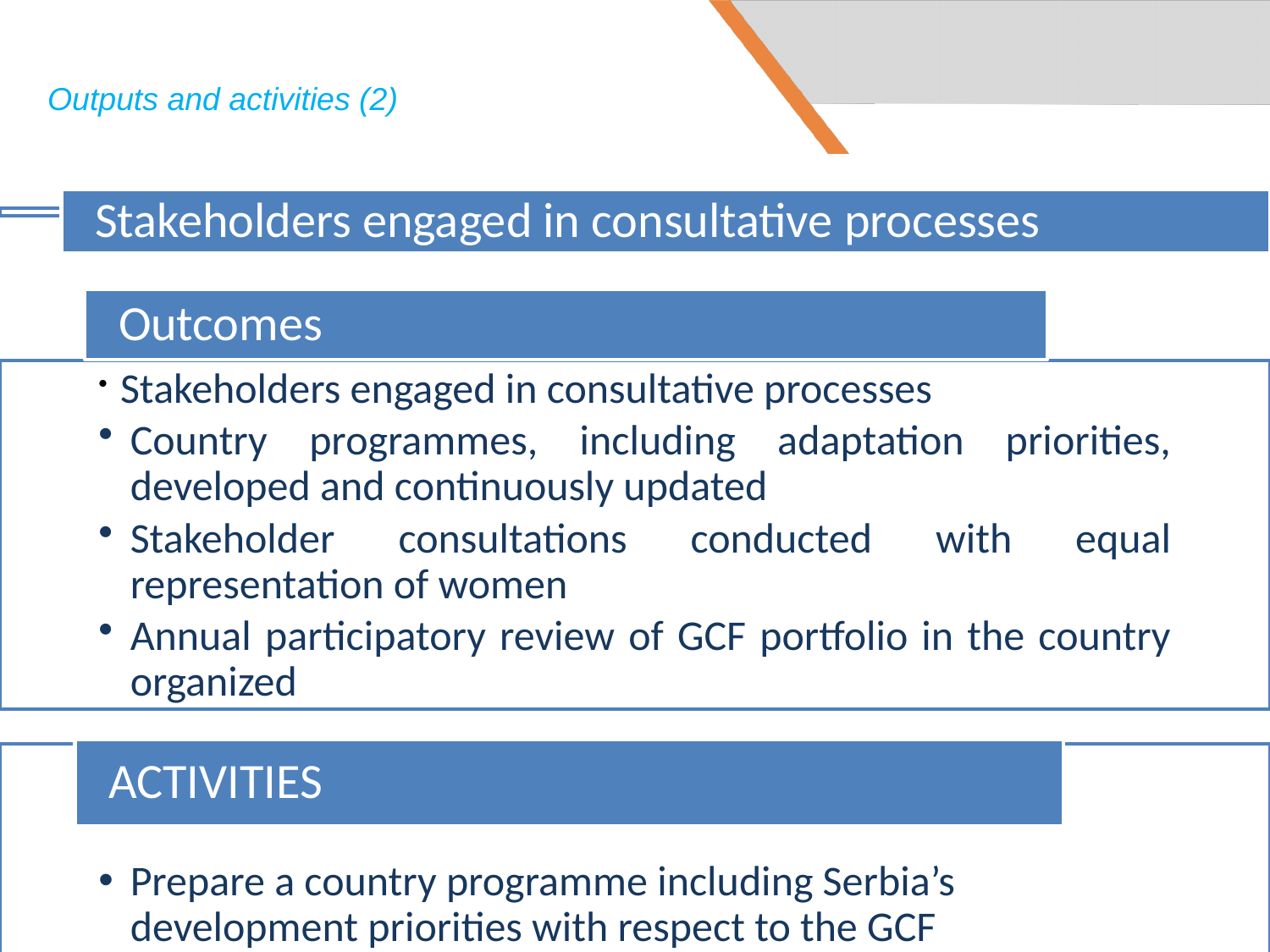

# Outputs and activities (2)
Stakeholders engaged in consultative processes
 Stakeholders engaged in consultative processes
Country programmes, including adaptation priorities, developed and continuously updated
Stakeholder consultations conducted with equal representation of women
Annual participatory review of GCF portfolio in the country organized
Outcomes

Prepare a country programme including Serbia’s development priorities with respect to the GCF
ACTIVITIES